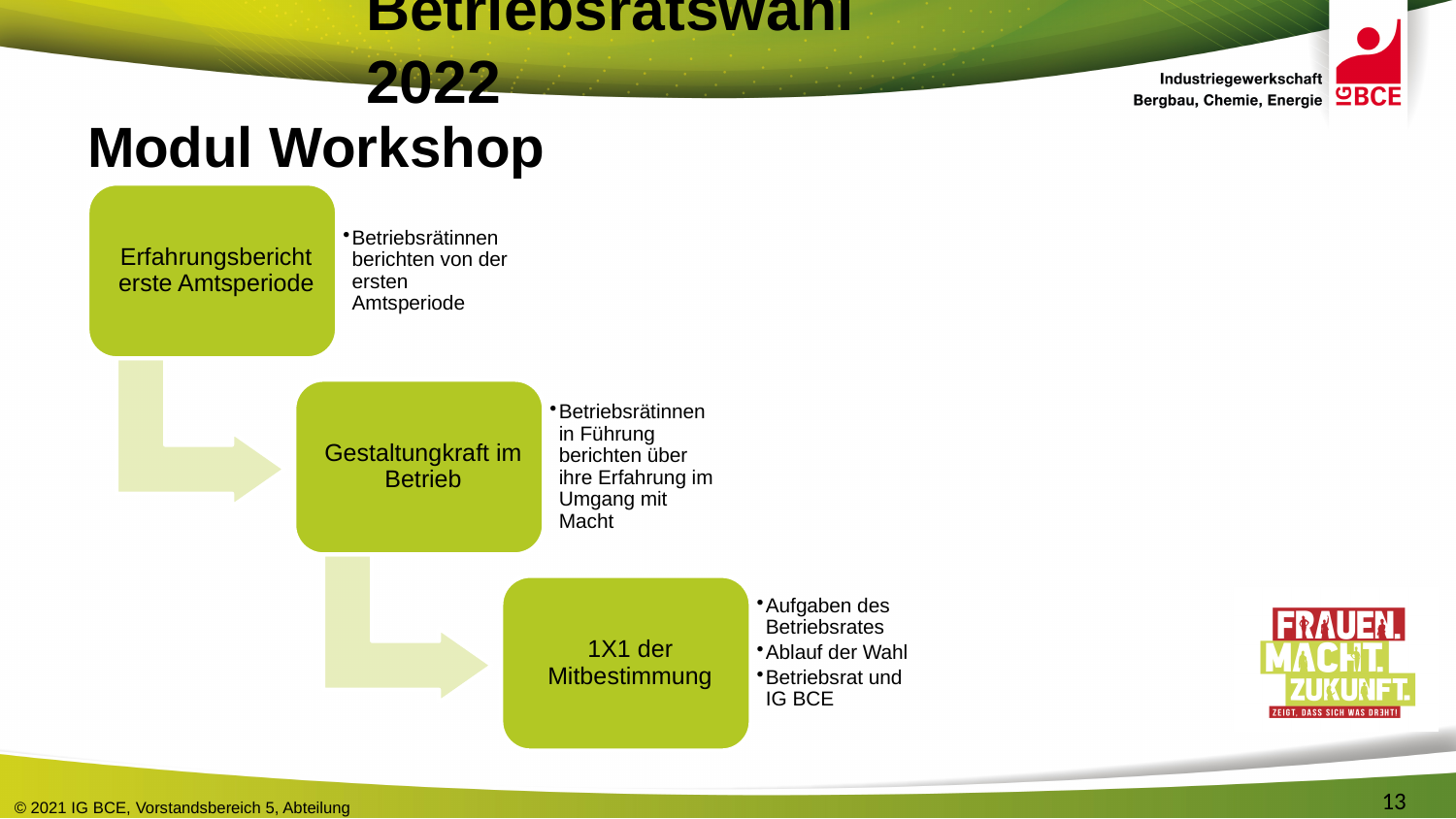

# Betriebsratswahl 2022
Modul Workshop

Erfahrungsbericht erste Amtsperiode
Betriebsrätinnen berichten von der ersten Amtsperiode
Gestaltungkraft im Betrieb
Betriebsrätinnen in Führung berichten über ihre Erfahrung im Umgang mit Macht
1X1 der Mitbestimmung
Aufgaben des Betriebsrates
Ablauf der Wahl
Betriebsrat und    IG BCE

13